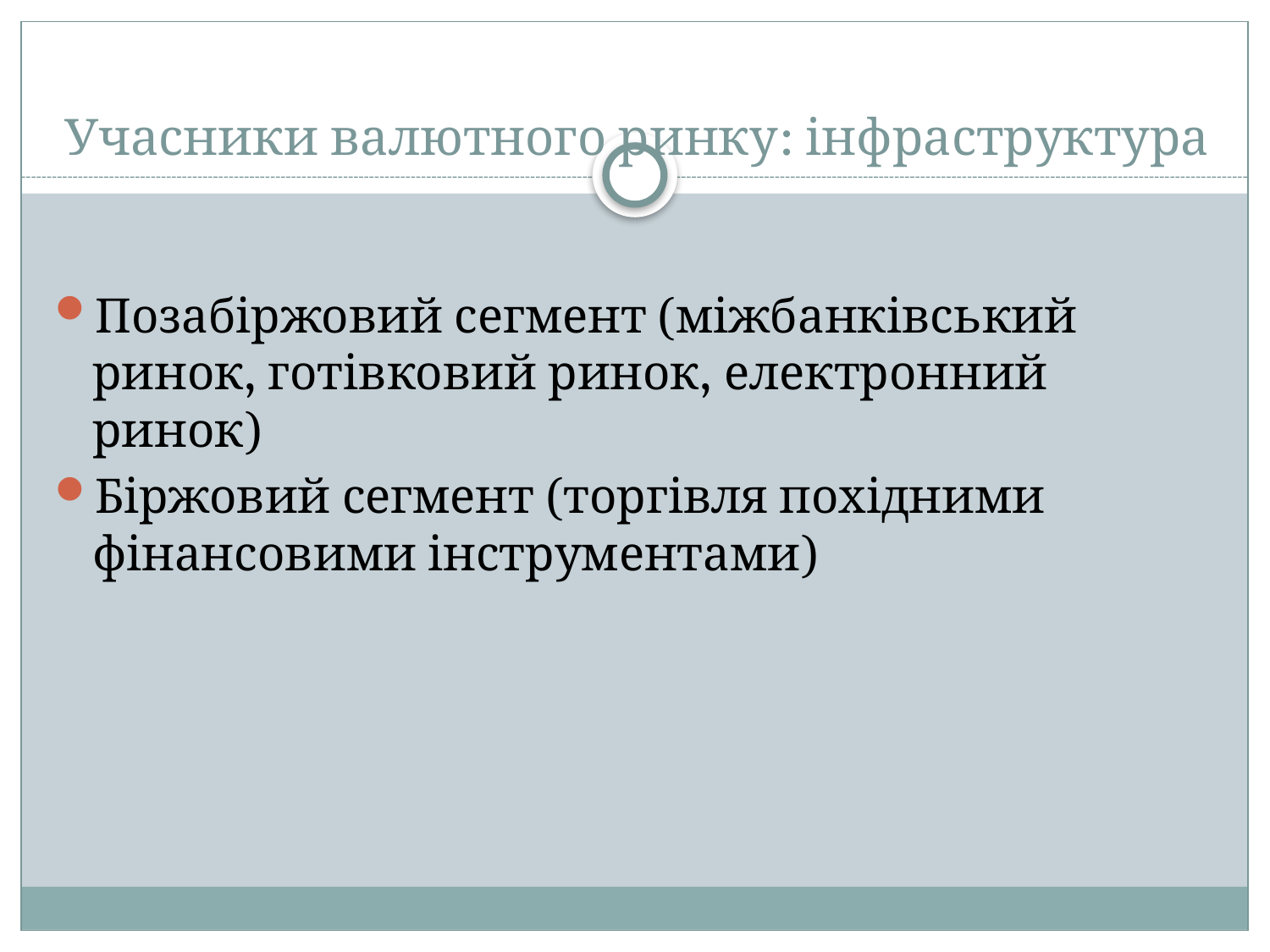

# Учасники валютного ринку: інфраструктура

Позабіржовий сегмент (міжбанківський ринок, готівковий ринок, електронний ринок)
Біржовий сегмент (торгівля похідними фінансовими інструментами)